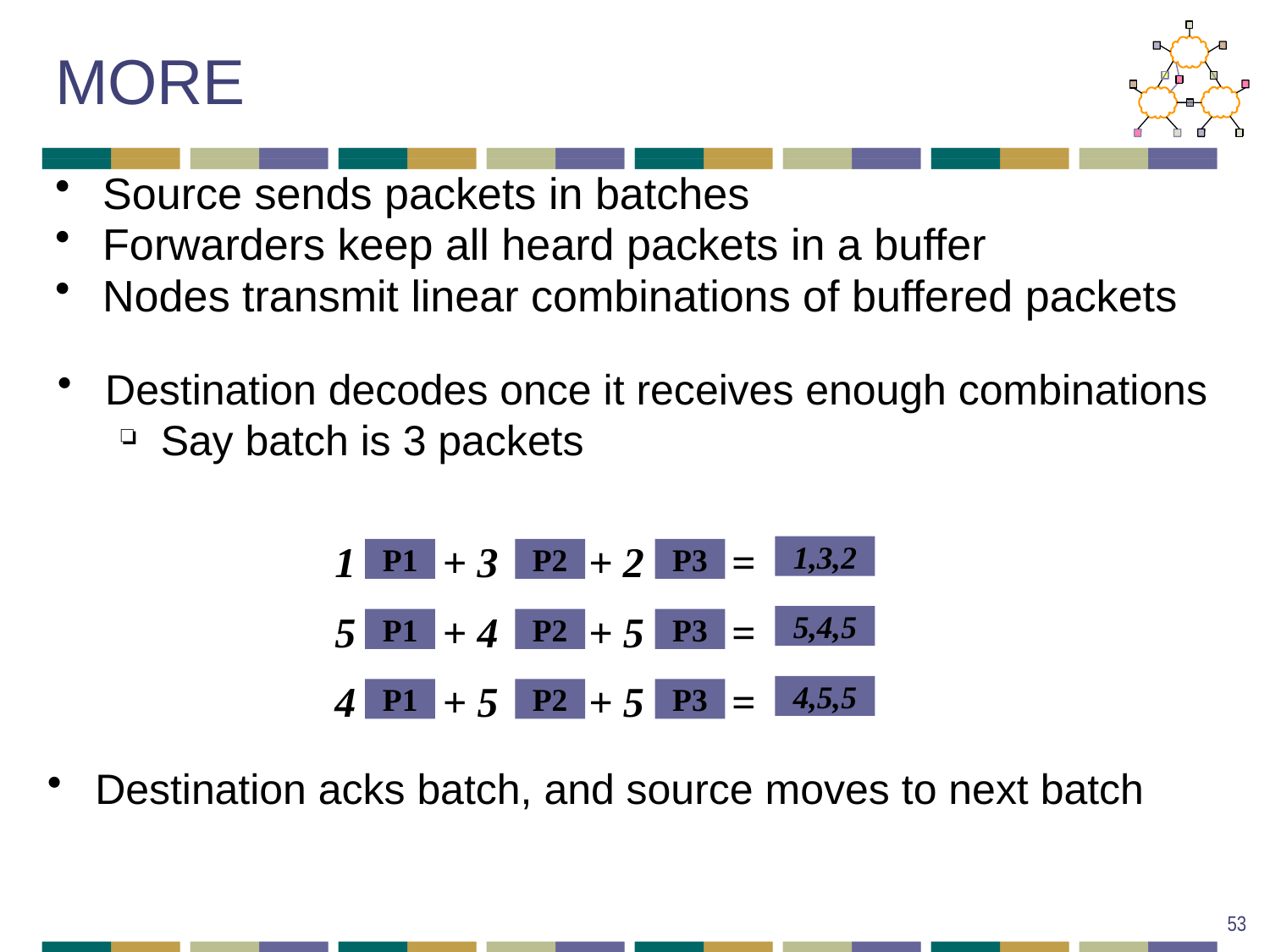

# MORE
Source sends packets in batches
Forwarders keep all heard packets in a buffer
Nodes transmit linear combinations of buffered packets
Destination decodes once it receives enough combinations
Say batch is 3 packets
1
+ 3
+ 2
=
P1
P2
P3
5
+ 4
+ 5
=
P1
P2
P3
4
+ 5
+ 5
=
P1
P2
P3
1,3,2
5,4,5
4,5,5
Destination acks batch, and source moves to next batch
53